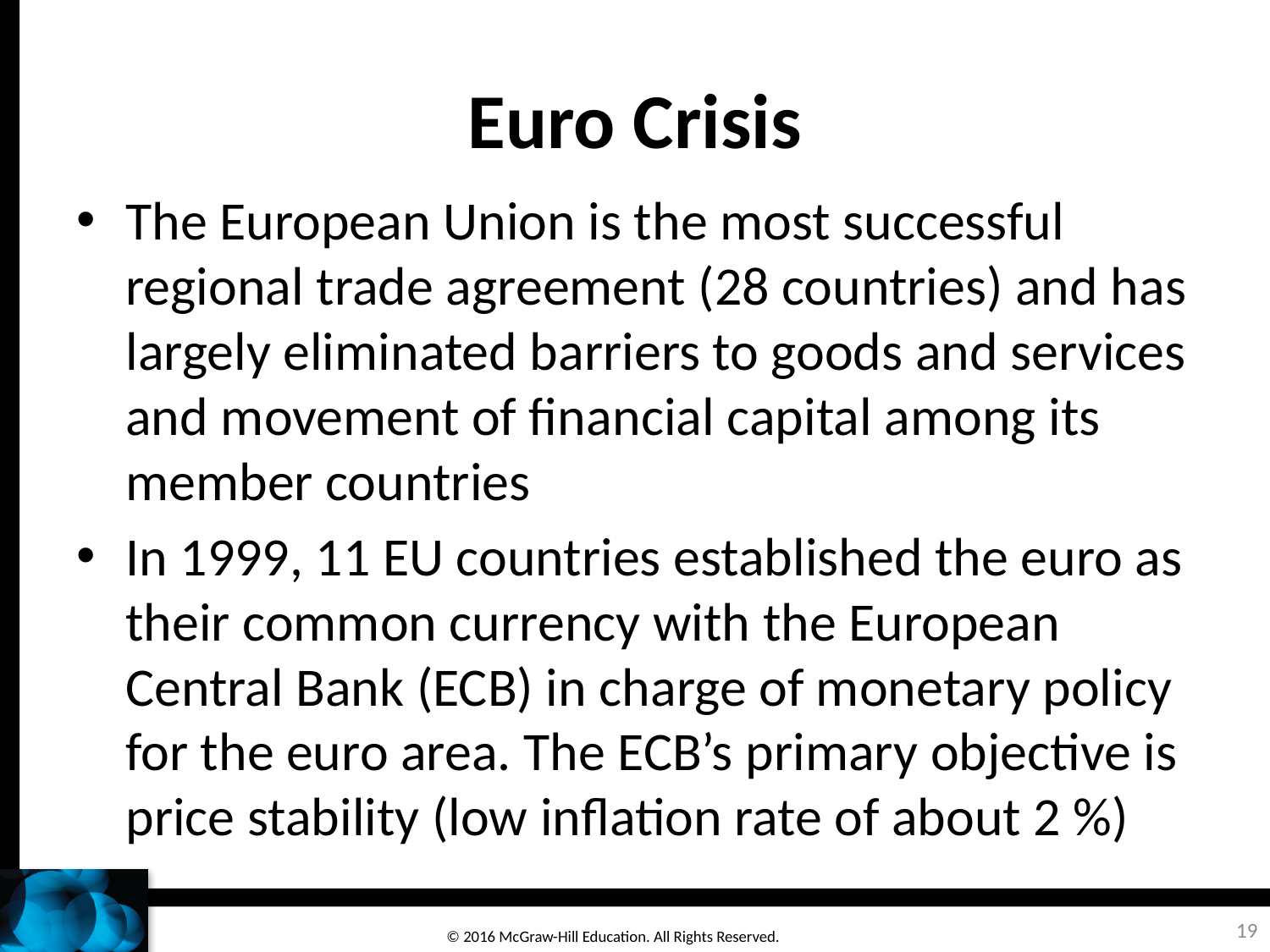

# Euro Crisis
The European Union is the most successful regional trade agreement (28 countries) and has largely eliminated barriers to goods and services and movement of financial capital among its member countries
In 1999, 11 EU countries established the euro as their common currency with the European Central Bank (ECB) in charge of monetary policy for the euro area. The ECB’s primary objective is price stability (low inflation rate of about 2 %)
19
© 2016 McGraw-Hill Education. All Rights Reserved.